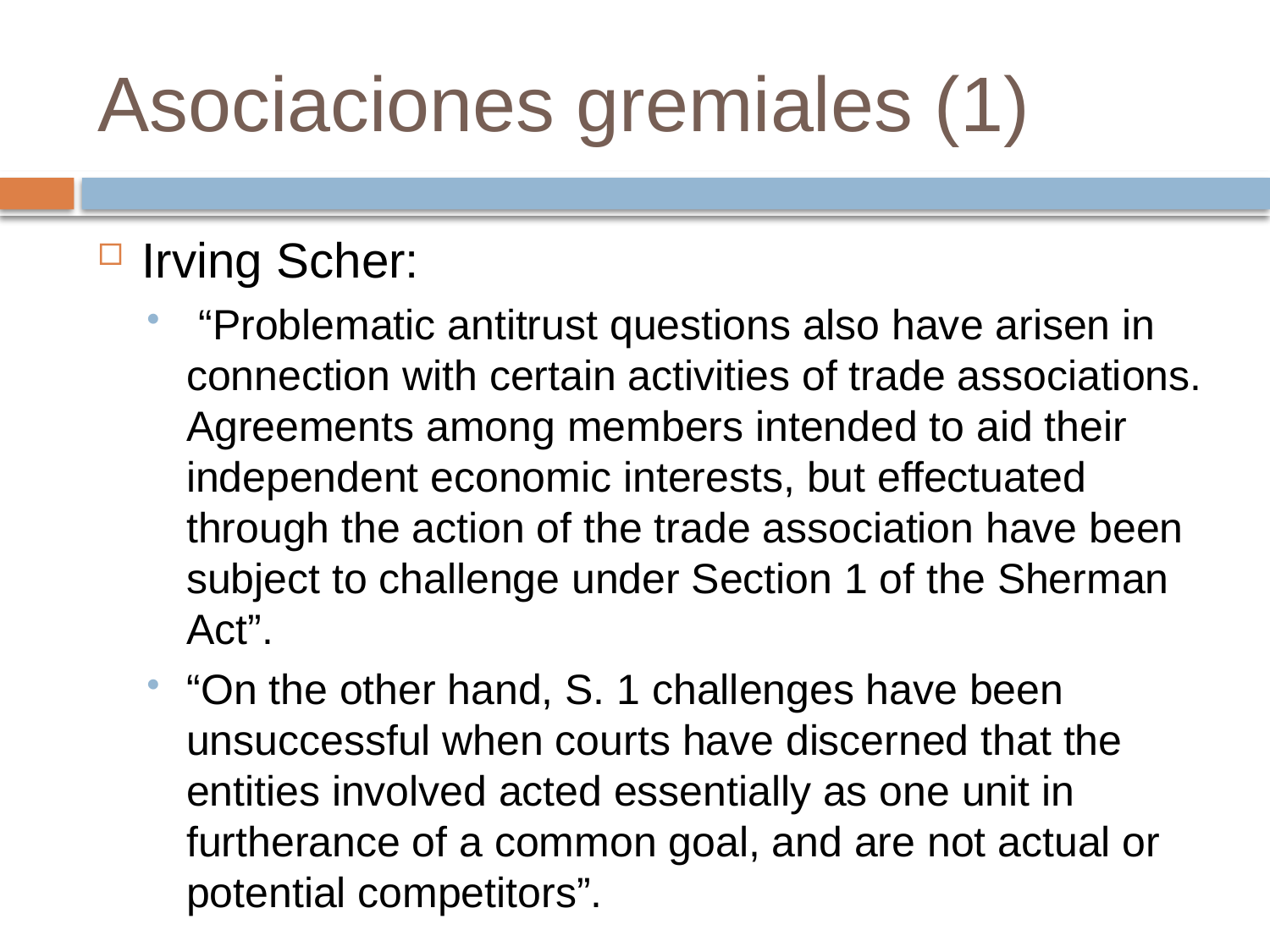

# Asociaciones gremiales (1)
Irving Scher:
 “Problematic antitrust questions also have arisen in connection with certain activities of trade associations. Agreements among members intended to aid their independent economic interests, but effectuated through the action of the trade association have been subject to challenge under Section 1 of the Sherman Act”.
“On the other hand, S. 1 challenges have been unsuccessful when courts have discerned that the entities involved acted essentially as one unit in furtherance of a common goal, and are not actual or potential competitors”.